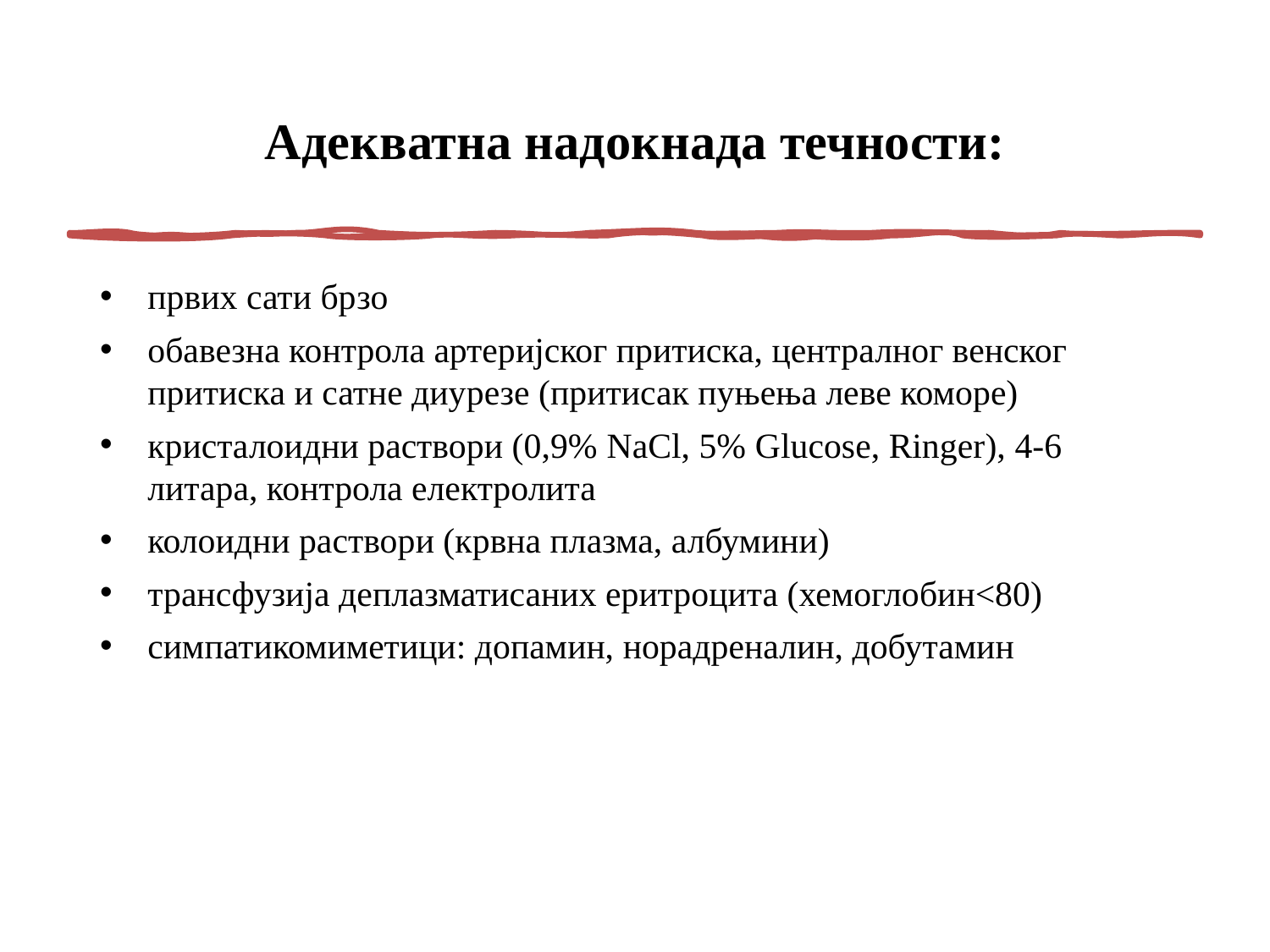

# Адекватна надокнада течности:

првих сати брзо
обавезна контрола артеријског притиска, централног венског притиска и сатне диурезе (притисак пуњења леве коморе)
кристалоидни раствори (0,9% NaCl, 5% Glucose, Ringer), 4-6 литара, контрола електролита
колоидни раствори (крвна плазма, албумини)
трансфузија деплазматисаних eритроцита (хемоглобин<80)
симпатикомиметици: допамин, норадреналин, добутамин